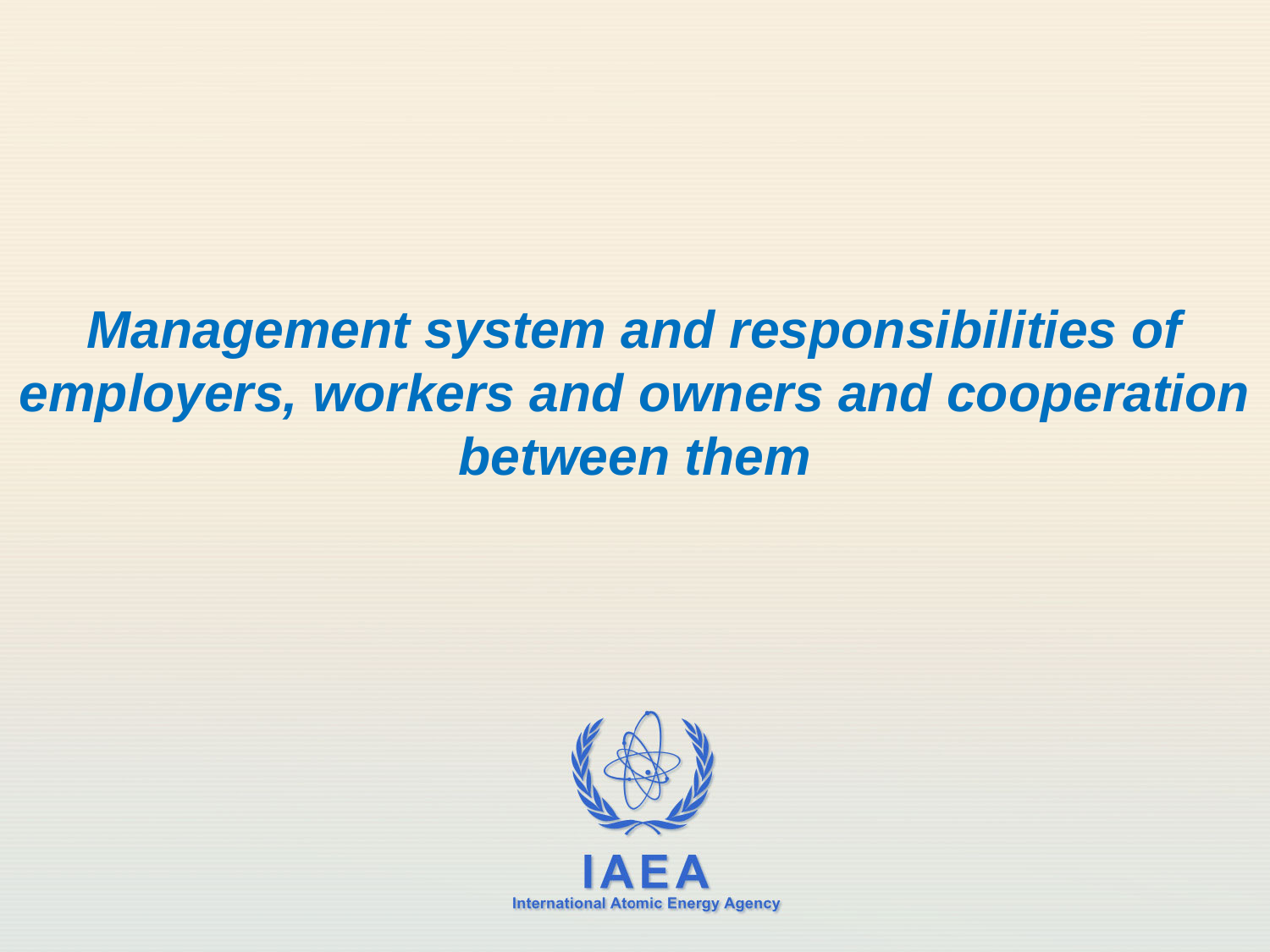

# Management system and responsibilities of employers, workers and owners and cooperation between them